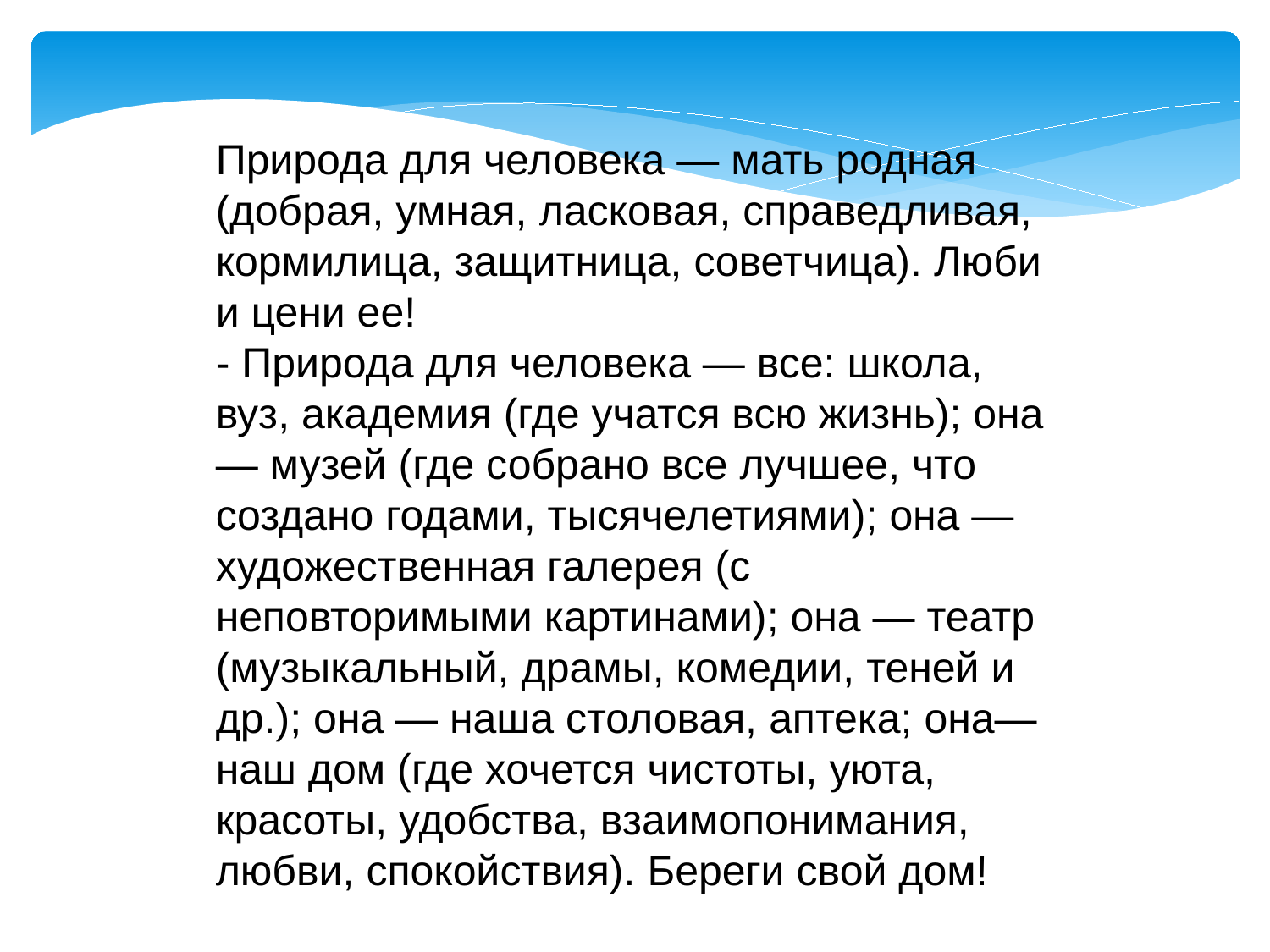

Природа для человека — мать родная (добрая, умная, ласковая, справедливая, кормилица, защитница, советчица). Люби и цени ее!
- Природа для человека — все: школа, вуз, академия (где учатся всю жизнь); она — музей (где собрано все лучшее, что создано годами, тысячелетиями); она — художественная галерея (с неповторимыми картинами); она — театр (музыкальный, драмы, комедии, теней и др.); она — наша столовая, аптека; она—наш дом (где хочется чистоты, уюта, красоты, удобства, взаимопонимания, любви, спокойствия). Береги свой дом!